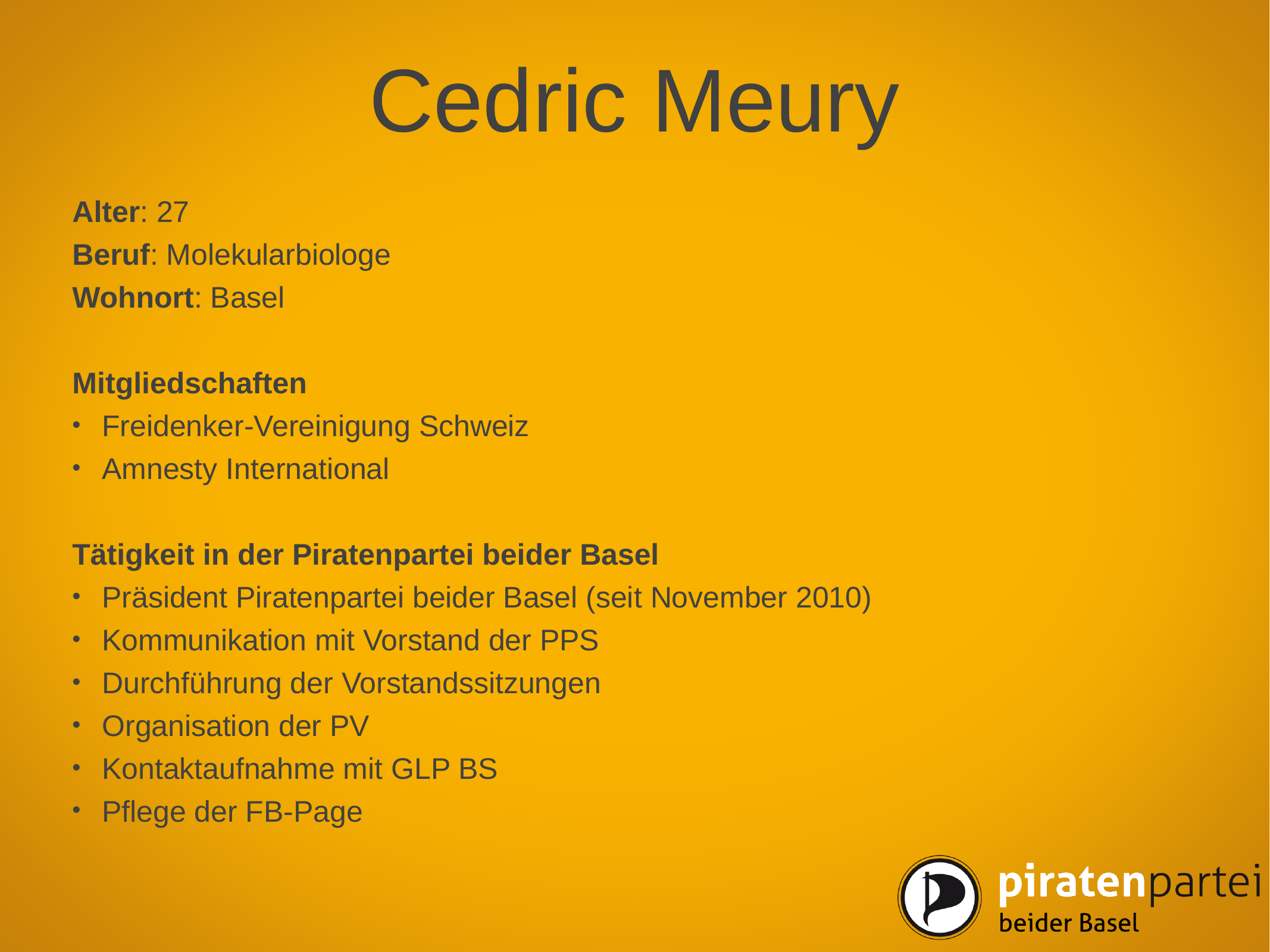

# Cedric Meury
Alter: 27
Beruf: Molekularbiologe
Wohnort: Basel

Mitgliedschaften
Freidenker-Vereinigung Schweiz
Amnesty International

Tätigkeit in der Piratenpartei beider Basel
Präsident Piratenpartei beider Basel (seit November 2010)
Kommunikation mit Vorstand der PPS
Durchführung der Vorstandssitzungen
Organisation der PV
Kontaktaufnahme mit GLP BS
Pflege der FB-Page